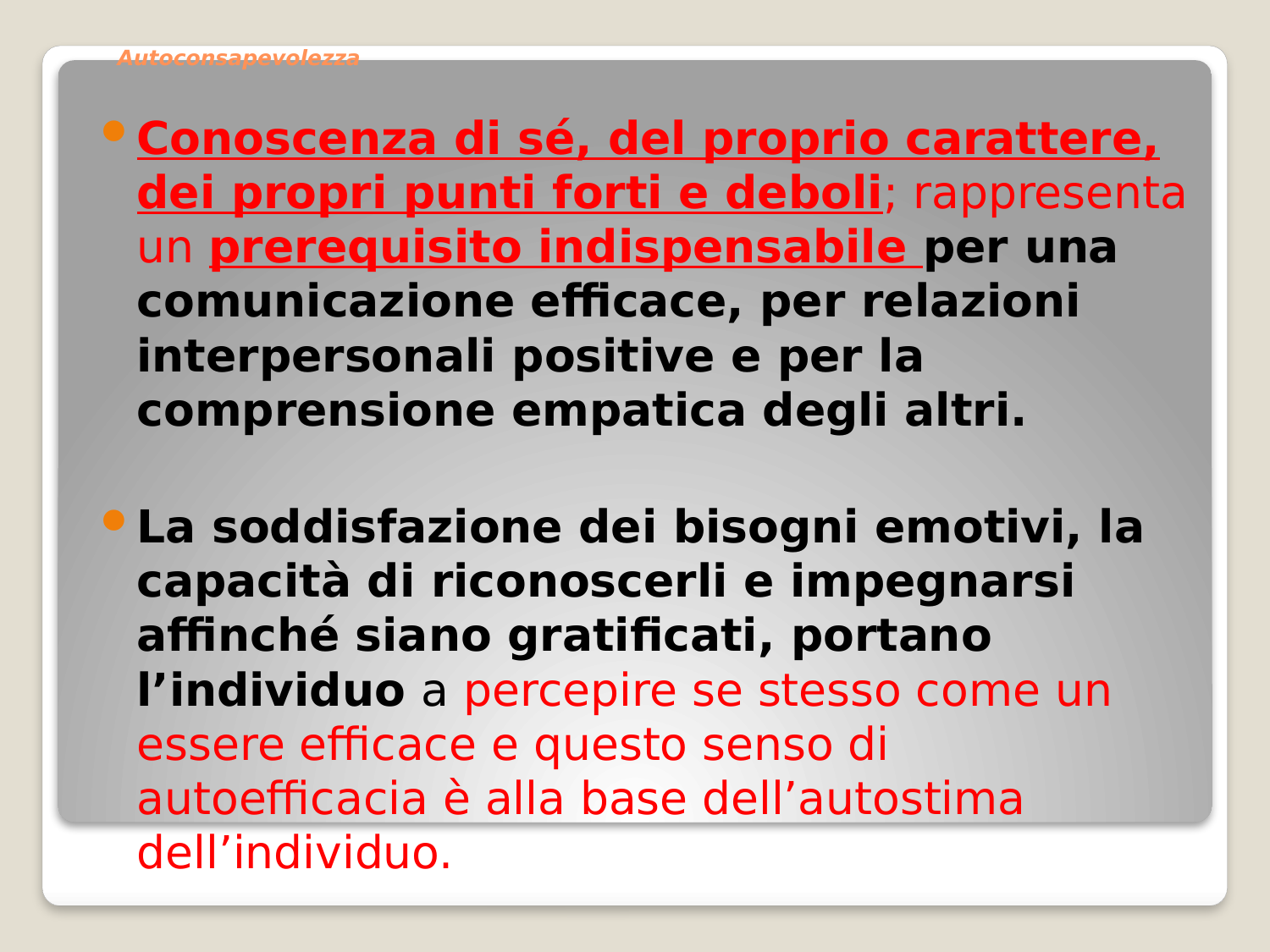

# Autoconsapevolezza
Conoscenza di sé, del proprio carattere, dei propri punti forti e deboli; rappresenta un prerequisito indispensabile per una comunicazione efficace, per relazioni interpersonali positive e per la comprensione empatica degli altri.

La soddisfazione dei bisogni emotivi, la capacità di riconoscerli e impegnarsi affinché siano gratificati, portano l’individuo a percepire se stesso come un essere efficace e questo senso di autoefficacia è alla base dell’autostima dell’individuo.